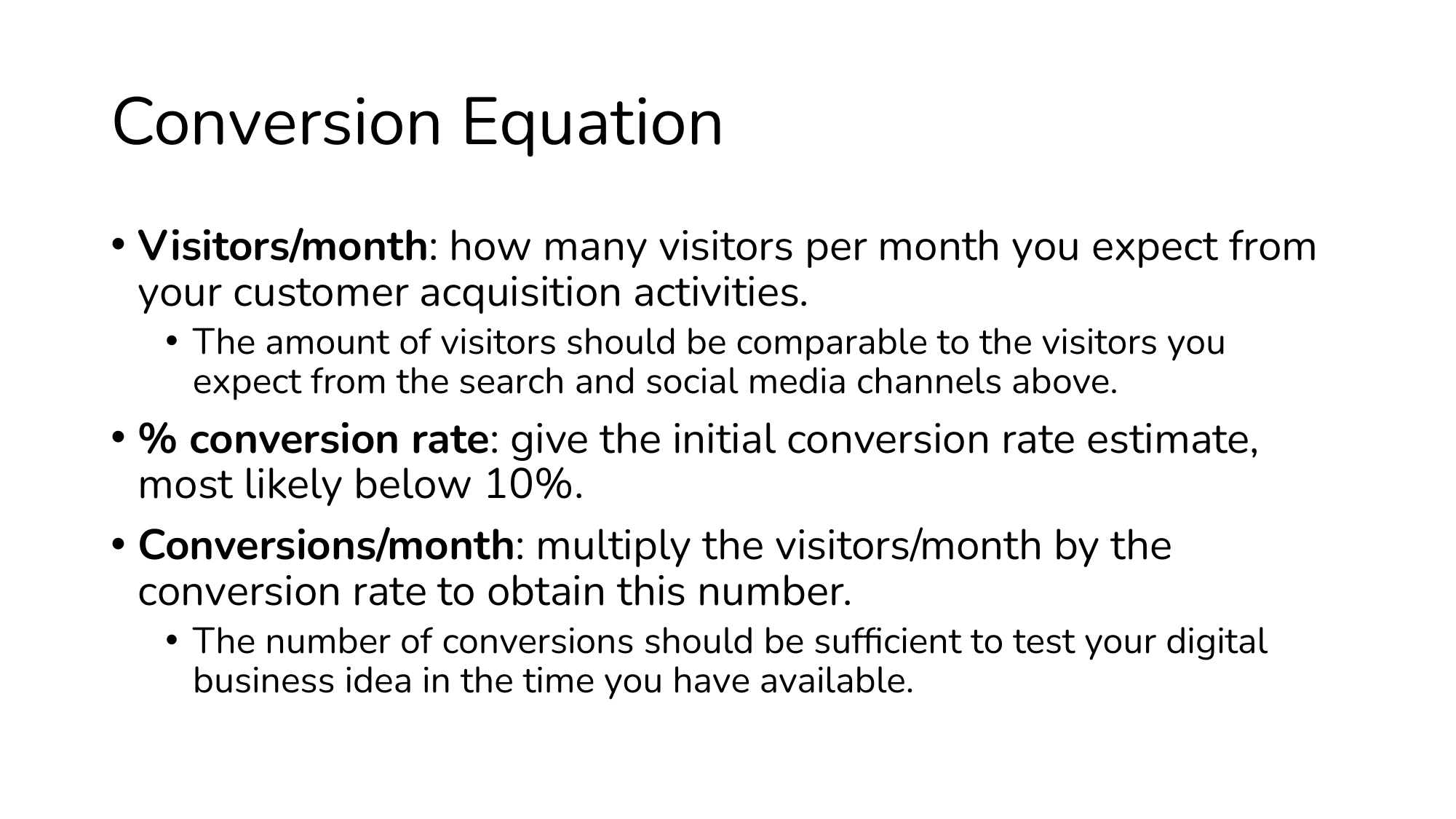

# Conversion Equation
Visitors/month: how many visitors per month you expect from your customer acquisition activities.
The amount of visitors should be comparable to the visitors you expect from the search and social media channels above.
% conversion rate: give the initial conversion rate estimate, most likely below 10%.
Conversions/month: multiply the visitors/month by the conversion rate to obtain this number.
The number of conversions should be sufficient to test your digital business idea in the time you have available.